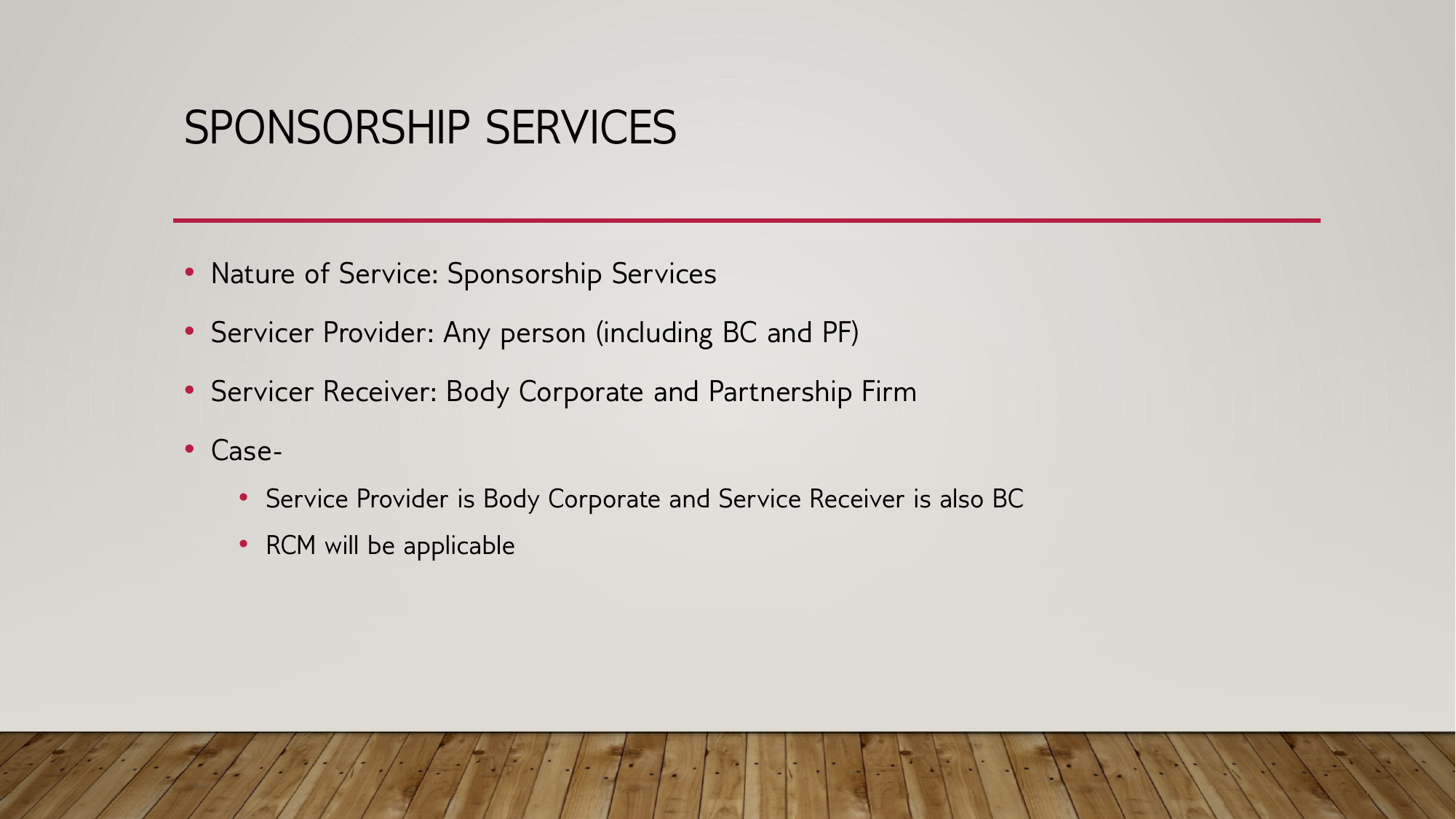

# Sponsorship services
Nature of Service: Sponsorship Services
Servicer Provider: Any person (including BC and PF)
Servicer Receiver: Body Corporate and Partnership Firm
Case-
Service Provider is Body Corporate and Service Receiver is also BC
RCM will be applicable